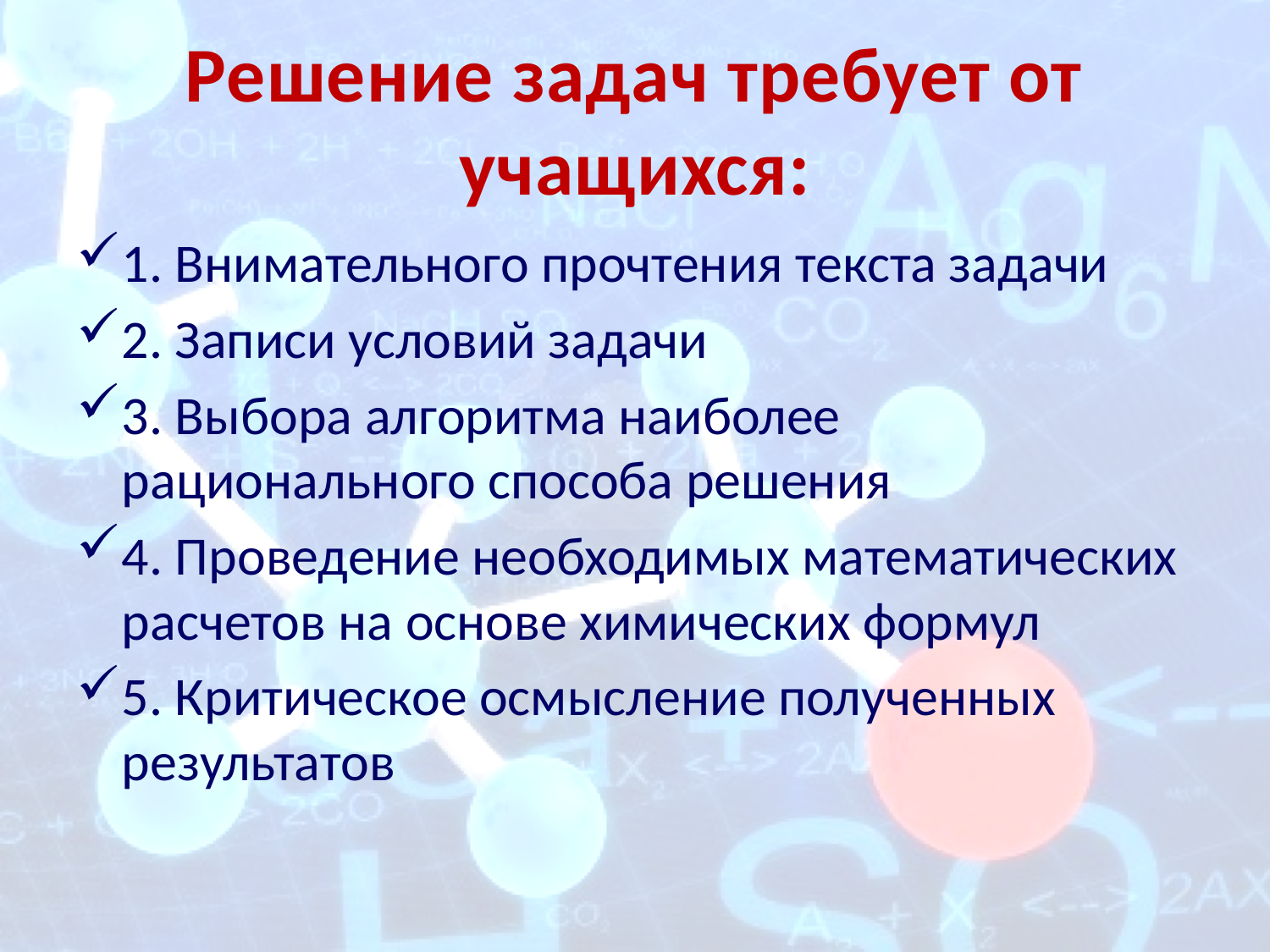

# Решение задач требует от учащихся:
1. Внимательного прочтения текста задачи
2. Записи условий задачи
3. Выбора алгоритма наиболее рационального способа решения
4. Проведение необходимых математических расчетов на основе химических формул
5. Критическое осмысление полученных результатов